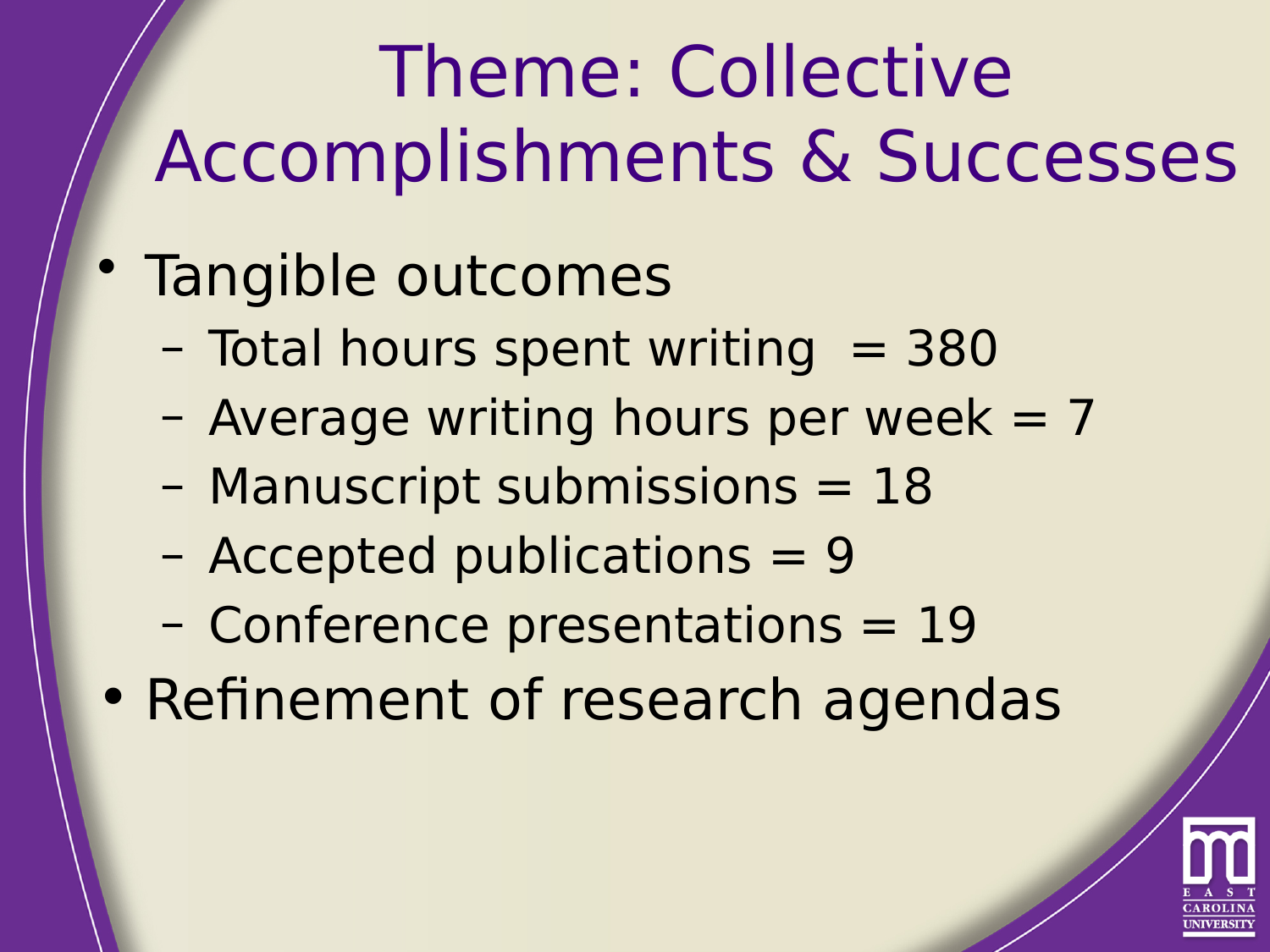

# Theme: Collective Accomplishments & Successes
Tangible outcomes
Total hours spent writing  = 380
Average writing hours per week = 7
Manuscript submissions = 18
Accepted publications = 9
Conference presentations = 19
Refinement of research agendas